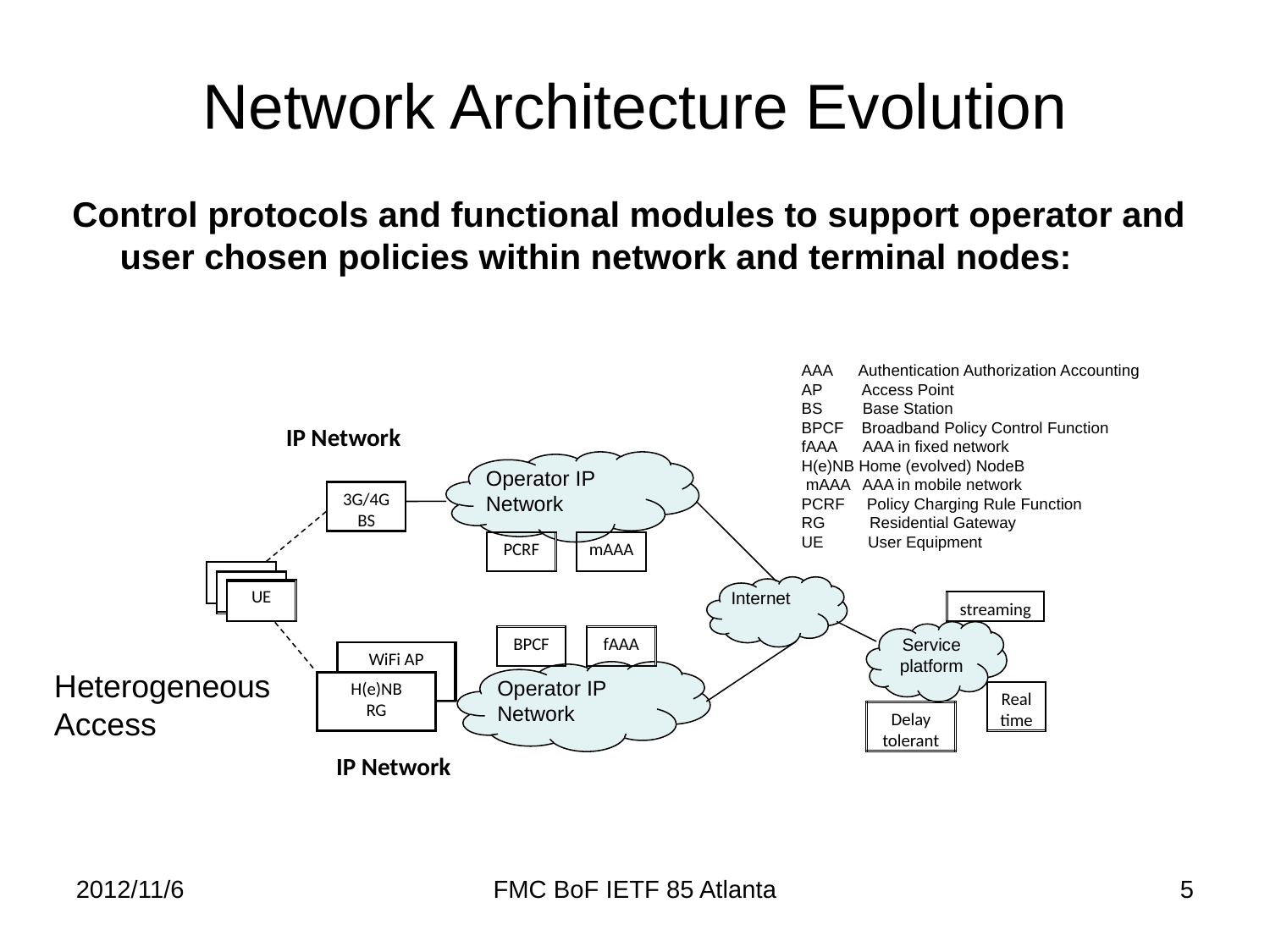

Network Architecture Evolution
Control protocols and functional modules to support operator and user chosen policies within network and terminal nodes:

AAA      Authentication Authorization Accounting
AP         Access Point
BS         Base Station
BPCF    Broadband Policy Control Function
fAAA      AAA in fixed network
H(e)NB Home (evolved) NodeB
 mAAA   AAA in mobile network
PCRF     Policy Charging Rule Function
RG          Residential Gateway
UE          User Equipment
IP Network
Operator IP Network
3G/4G BS

PCRF
mAAA
UE

UE
Internet
UE

streaming

Service platform
BPCF
fAAA
WiFi AP
RG
Heterogeneous Access
Operator IP Network

H(e)NB
RG
Real time

Delay tolerant
IP Network
2012/11/6
FMC BoF IETF 85 Atlanta
5